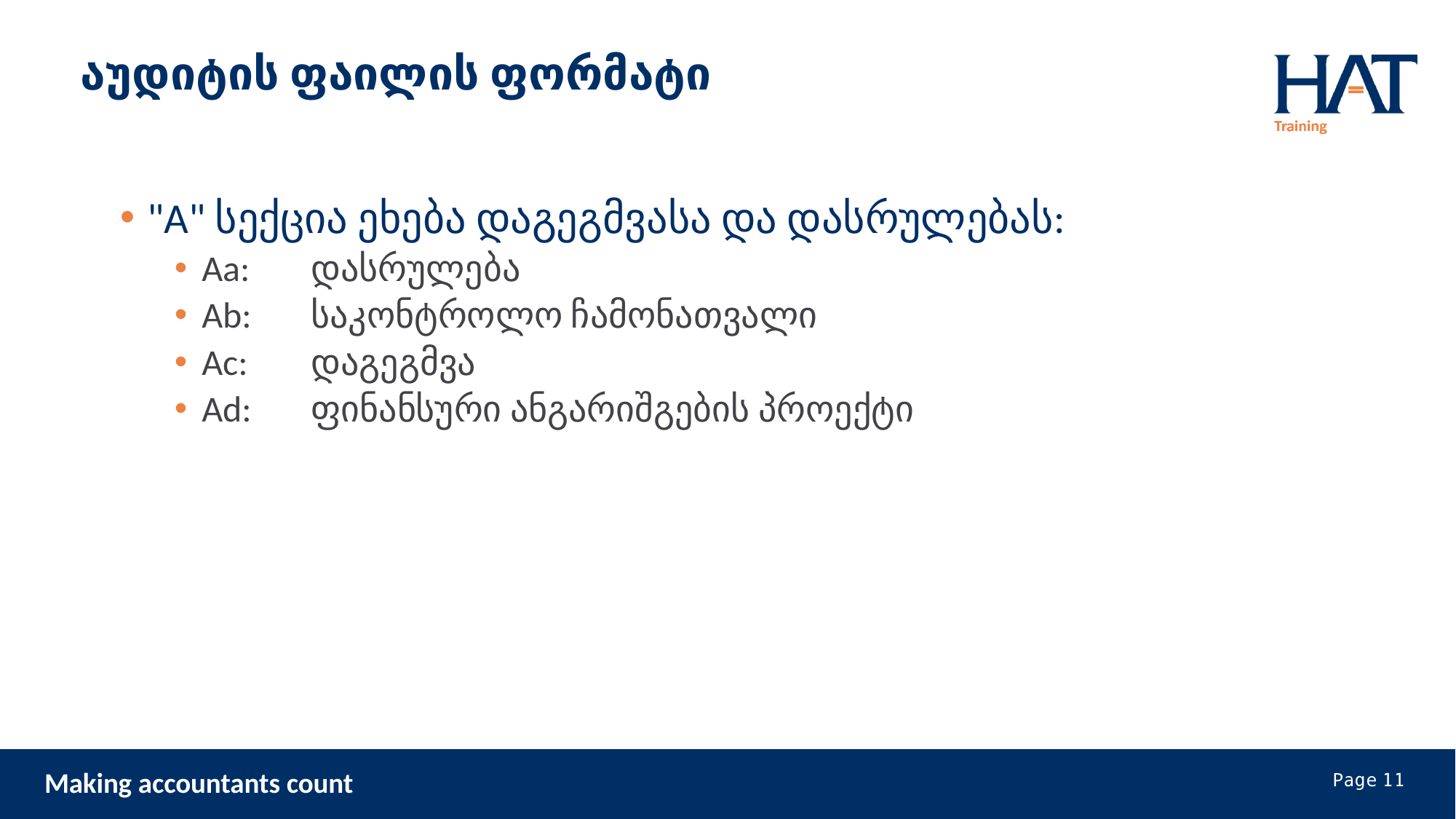

# აუდიტის ფაილის ფორმატი
"A" სექცია ეხება დაგეგმვასა და დასრულებას:
Aa:	დასრულება
Ab: 	საკონტროლო ჩამონათვალი
Ac:	დაგეგმვა
Ad:	ფინანსური ანგარიშგების პროექტი

11